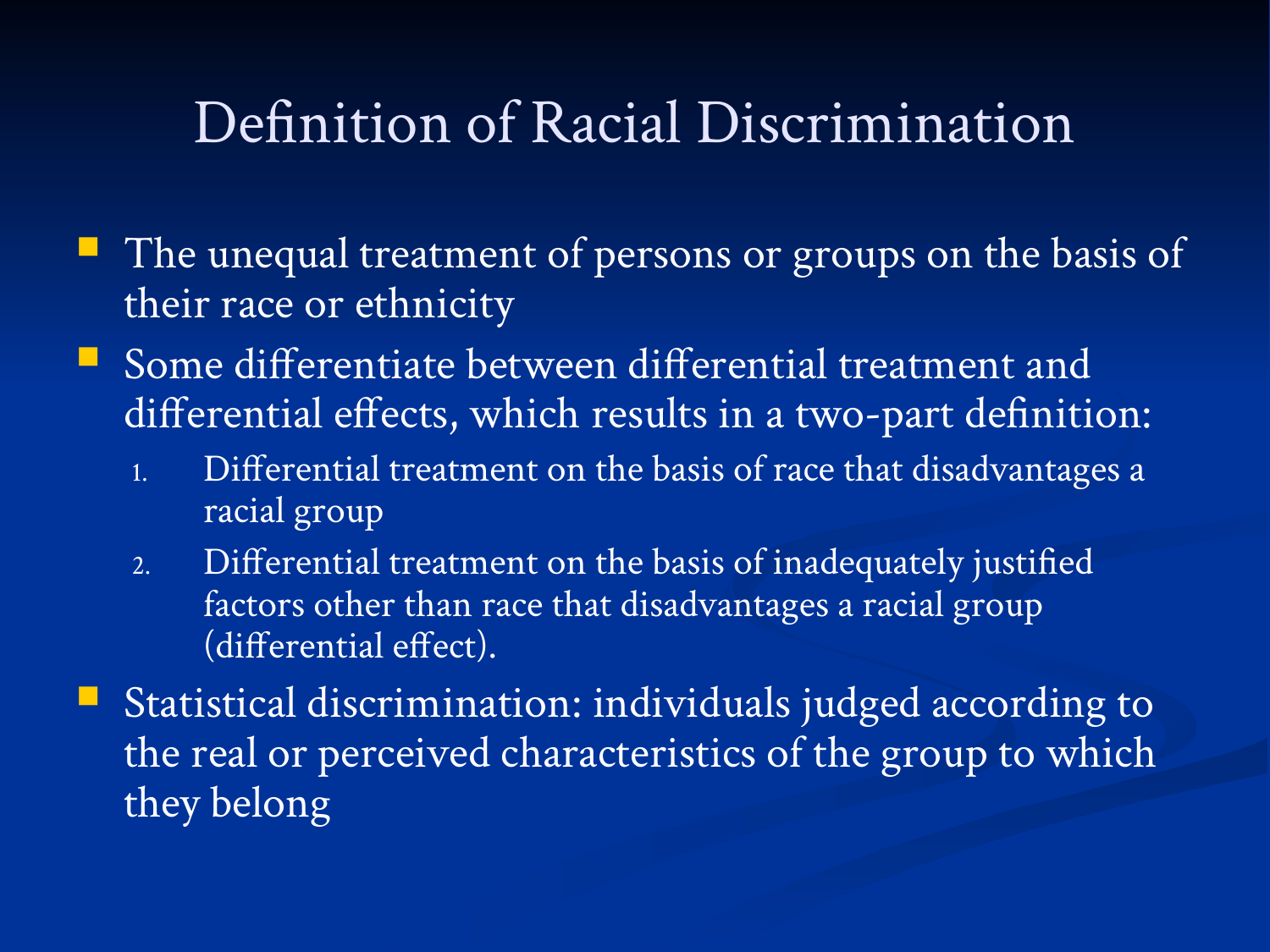

# Definition of Racial Discrimination
The unequal treatment of persons or groups on the basis of their race or ethnicity
Some differentiate between differential treatment and differential effects, which results in a two-part definition:
Differential treatment on the basis of race that disadvantages a racial group
Differential treatment on the basis of inadequately justified factors other than race that disadvantages a racial group (differential effect).
Statistical discrimination: individuals judged according to the real or perceived characteristics of the group to which they belong